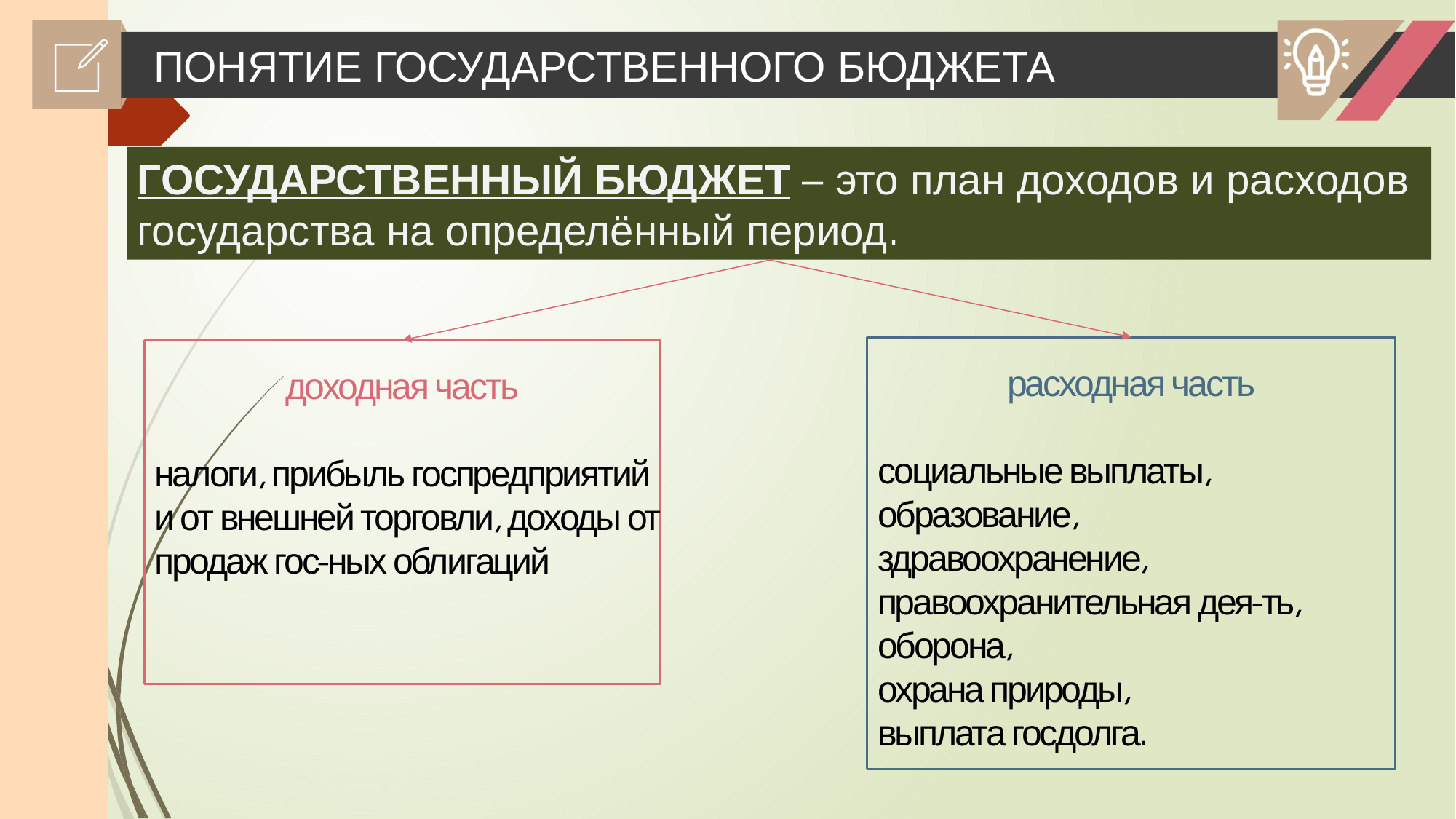

ПОНЯТИЕ ГОСУДАРСТВЕННОГО БЮДЖЕТА

ГОСУДАРСТВЕННЫЙ БЮДЖЕТ – это план доходов и расходов государства на определённый период.
расходная часть

социальные выплаты,
образование,
здравоохранение,
правоохранительная дея-ть,
оборона,
охрана природы,
выплата госдолга.

доходная часть

налоги, прибыль госпредприятий и от внешней торговли, доходы от продаж гос-ных облигаций